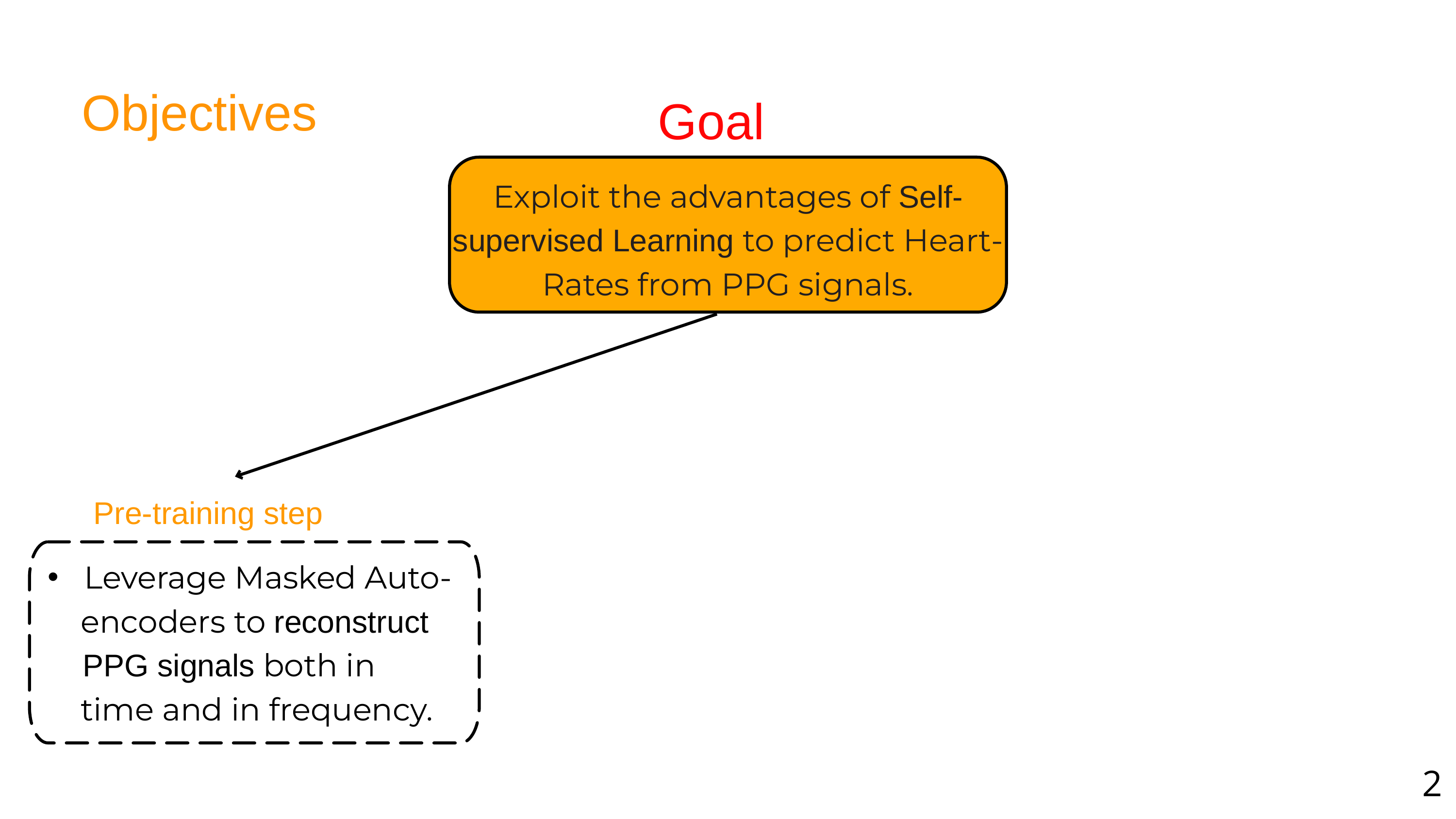

Objectives
Goal

Exploit the advantages of Self-supervised Learning to predict Heart-Rates from PPG signals.

Pre-training step
Leverage Masked Auto-
    encoders to reconstruct
    PPG signals both in
    time and in frequency.

2